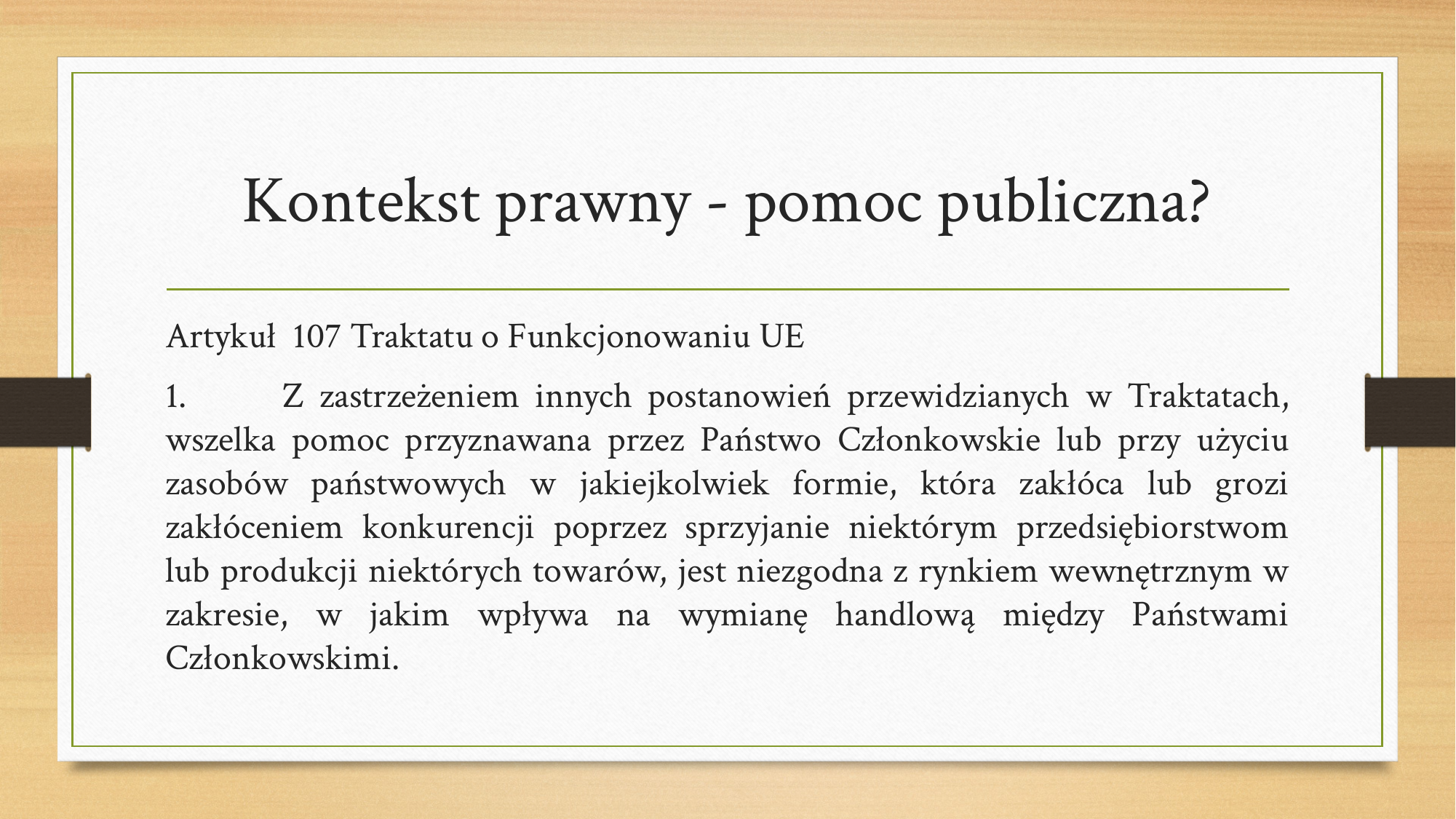

# Kontekst prawny - pomoc publiczna?
Artykuł  107 Traktatu o Funkcjonowaniu UE
1. 	Z zastrzeżeniem innych postanowień przewidzianych w Traktatach, wszelka pomoc przyznawana przez Państwo Członkowskie lub przy użyciu zasobów państwowych w jakiejkolwiek formie, która zakłóca lub grozi zakłóceniem konkurencji poprzez sprzyjanie niektórym przedsiębiorstwom lub produkcji niektórych towarów, jest niezgodna z rynkiem wewnętrznym w zakresie, w jakim wpływa na wymianę handlową między Państwami Członkowskimi.